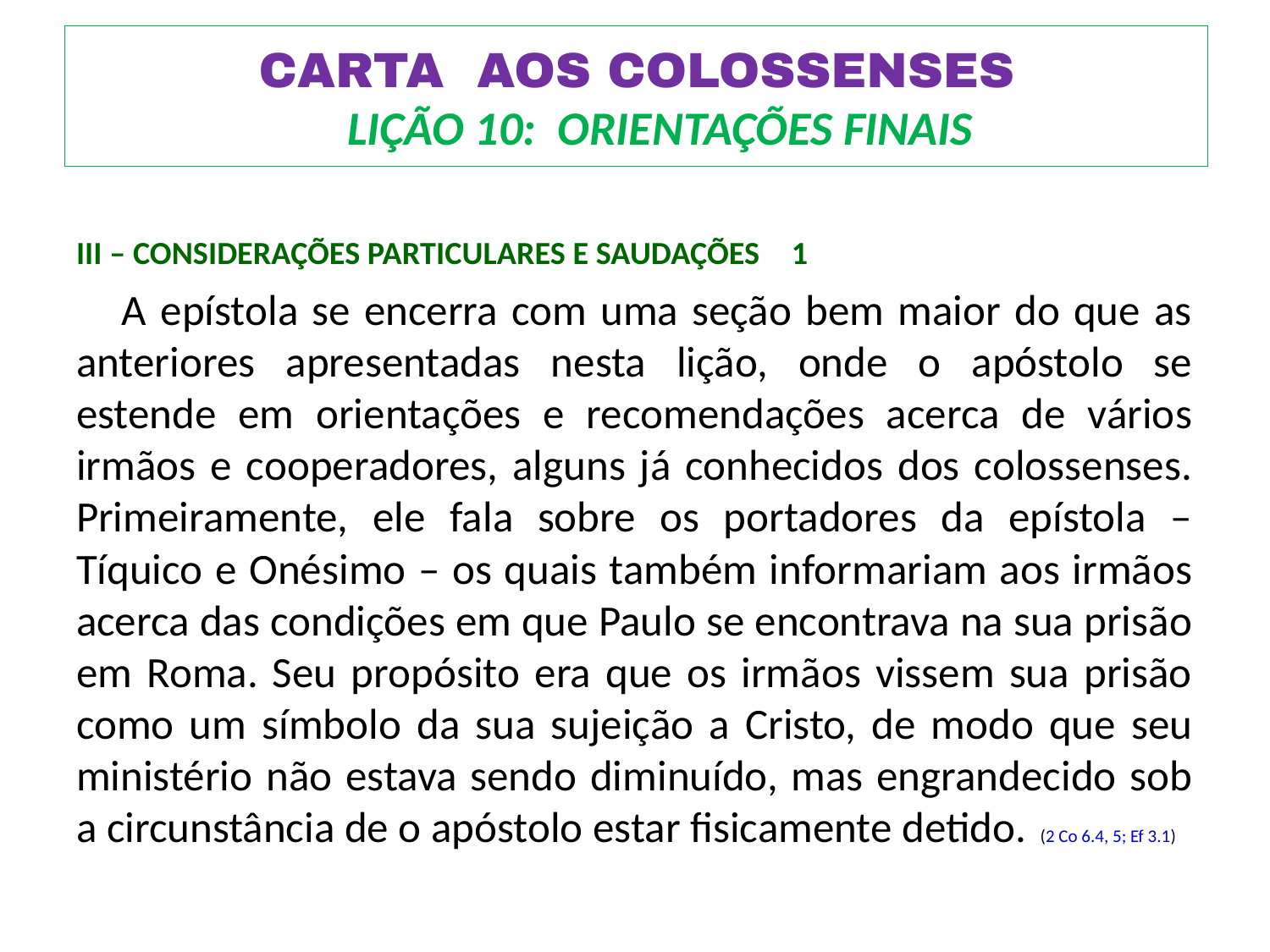

# CARTA  AOS COLOSSENSES LIÇÃO 10:  ORIENTAÇÕES FINAIS
III – CONSIDERAÇÕES PARTICULARES E SAUDAÇÕES	    1

	A epístola se encerra com uma seção bem maior do que as anteriores apresentadas nesta lição, onde o apóstolo se estende em orientações e recomendações acerca de vários irmãos e cooperadores, alguns já conhecidos dos colossenses. Primeiramente, ele fala sobre os portadores da epístola – Tíquico e Onésimo – os quais também informariam aos irmãos acerca das condições em que Paulo se encontrava na sua prisão em Roma. Seu propósito era que os irmãos vissem sua prisão como um símbolo da sua sujeição a Cristo, de modo que seu ministério não estava sendo diminuído, mas engrandecido sob a circunstância de o apóstolo estar fisicamente detido.		 (2 Co 6.4, 5; Ef 3.1)